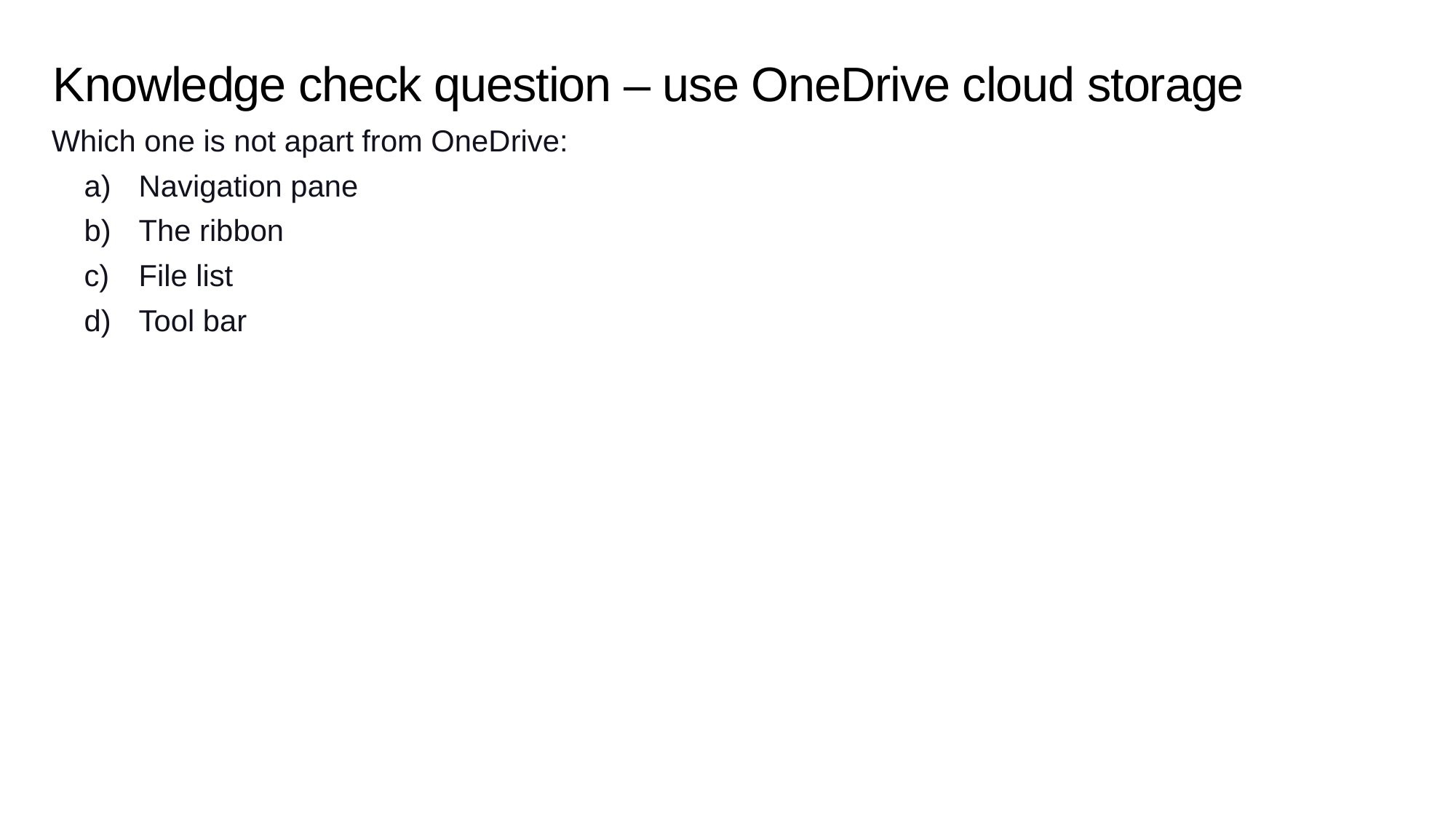

# Knowledge check question – use OneDrive cloud storage
Which one is not apart from OneDrive:
Navigation pane
The ribbon
File list
Tool bar